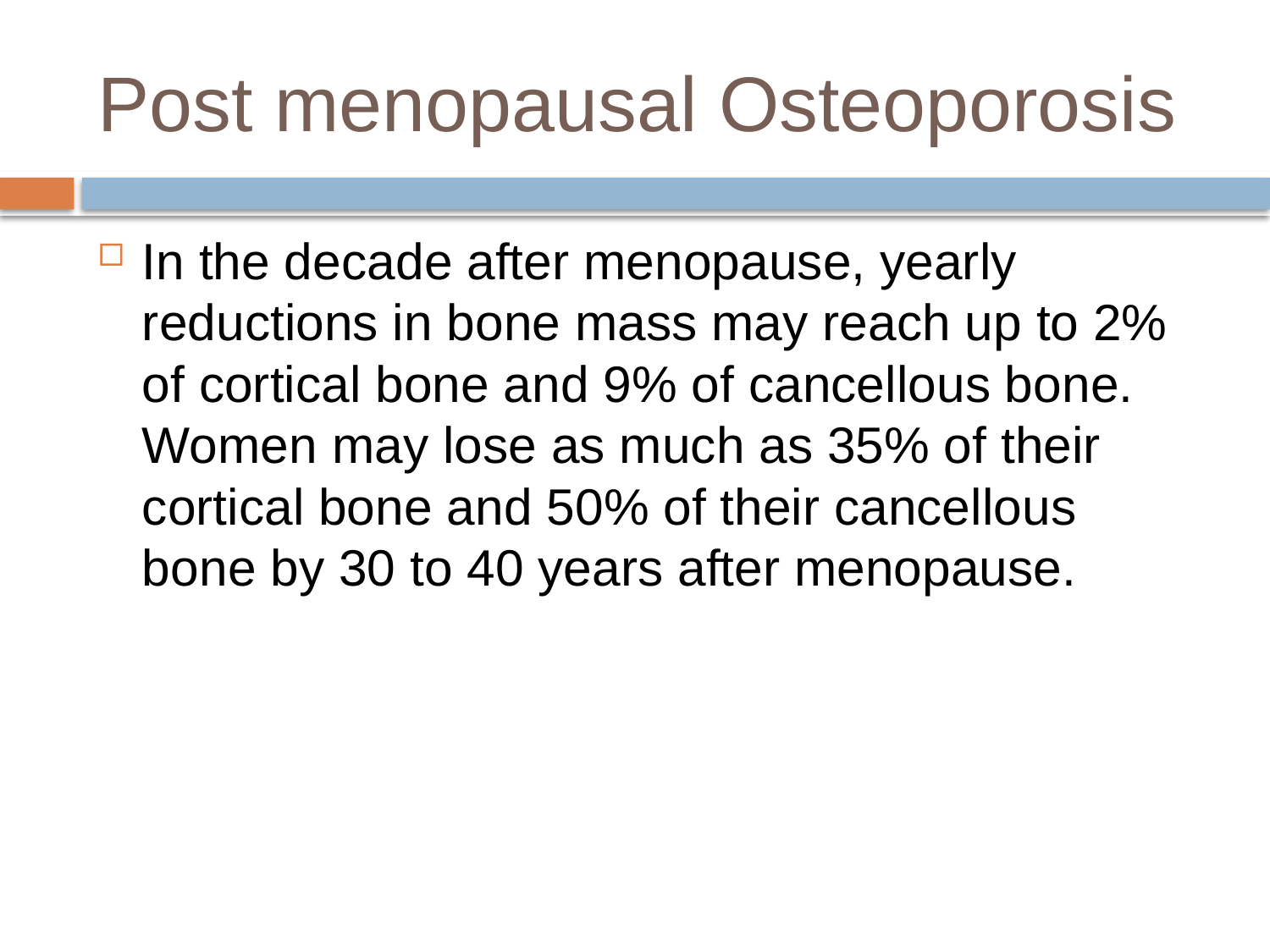

# Post menopausal Osteoporosis
In the decade after menopause, yearly reductions in bone mass may reach up to 2% of cortical bone and 9% of cancellous bone. Women may lose as much as 35% of their cortical bone and 50% of their cancellous bone by 30 to 40 years after menopause.